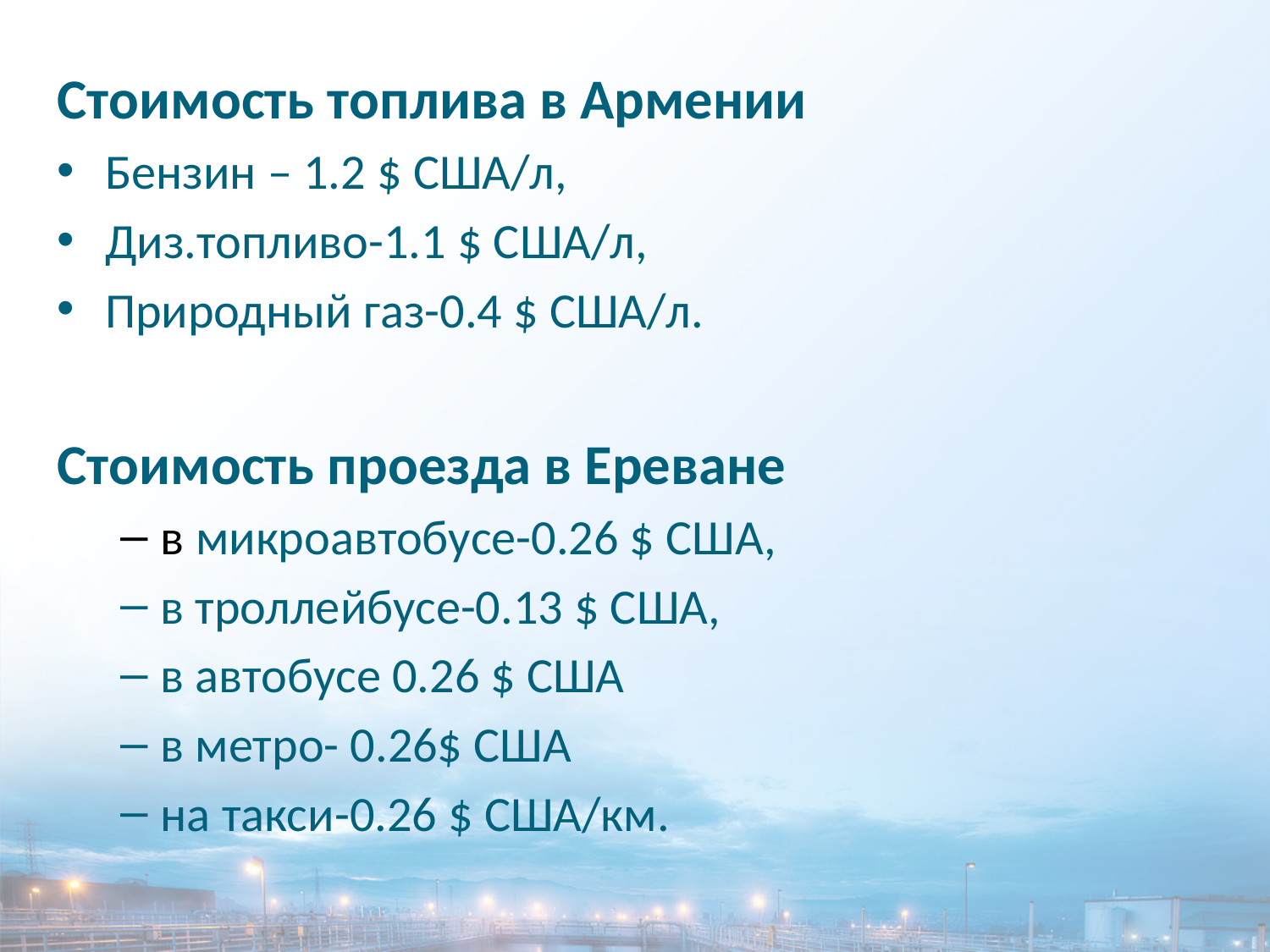

Стоимость топлива в Армении
Бензин – 1.2 $ США/л,
Диз.топливо-1.1 $ США/л,
Природный газ-0.4 $ США/л.

Стоимость проезда в Ереване
в микроавтобусе-0.26 $ США,
в троллейбусе-0.13 $ США,
в автобусе 0.26 $ США
в метро- 0.26$ США
на такси-0.26 $ США/км.